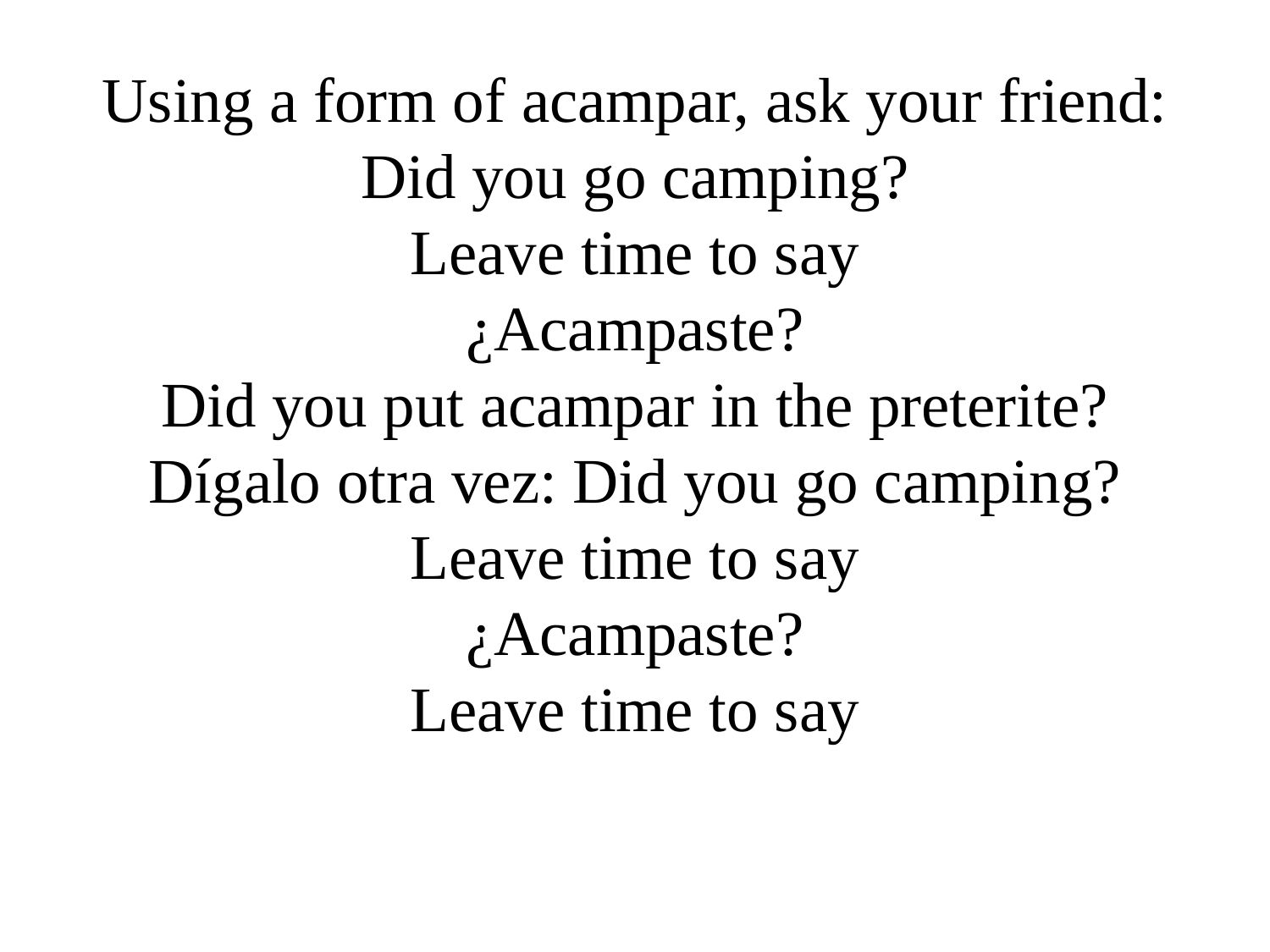

Using a form of acampar, ask your friend: Did you go camping?
Leave time to say
¿Acampaste?
Did you put acampar in the preterite?
Dígalo otra vez: Did you go camping?
Leave time to say
¿Acampaste?
Leave time to say